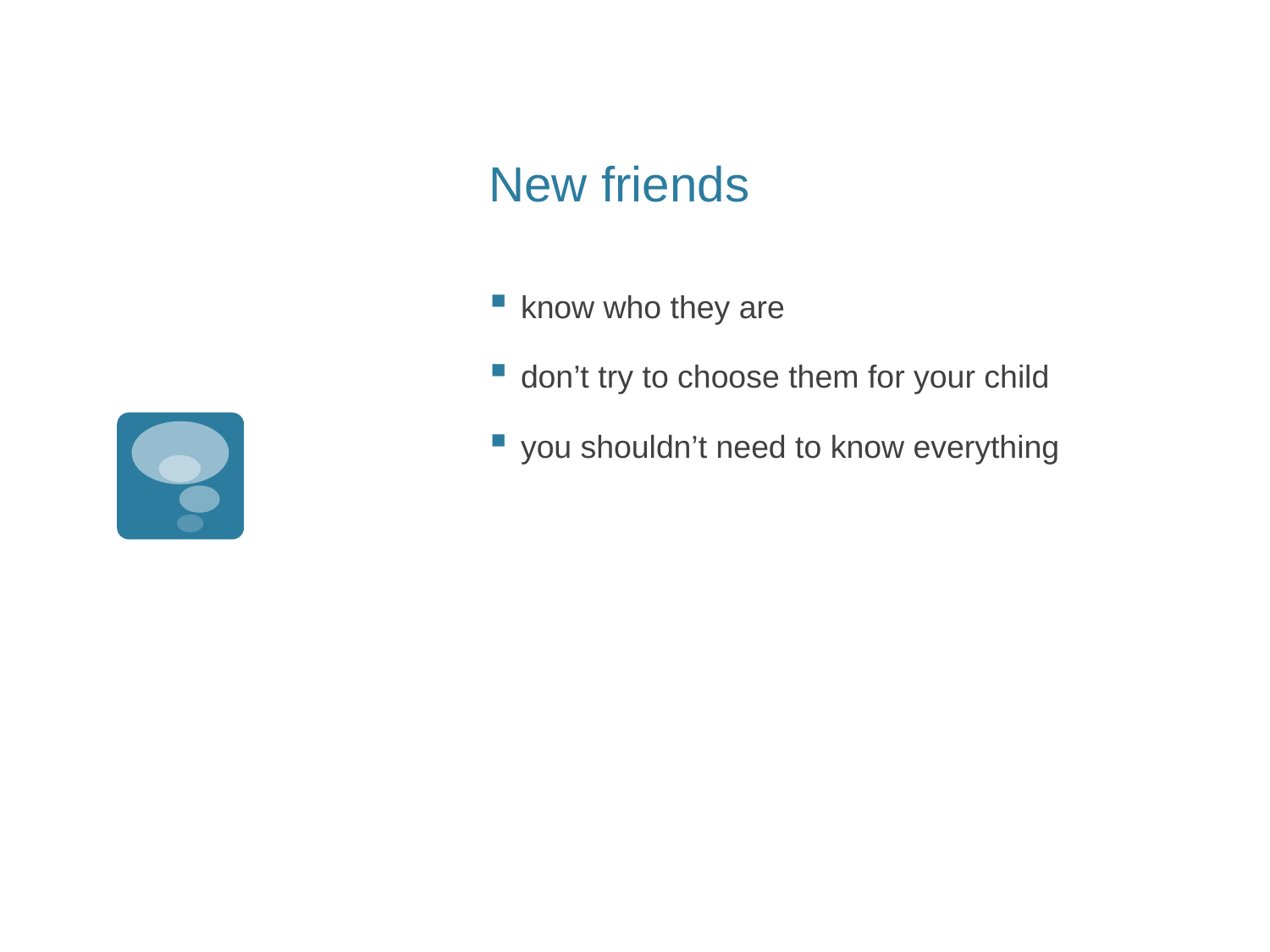

# New friends
know who they are
don’t try to choose them for your child
you shouldn’t need to know everything